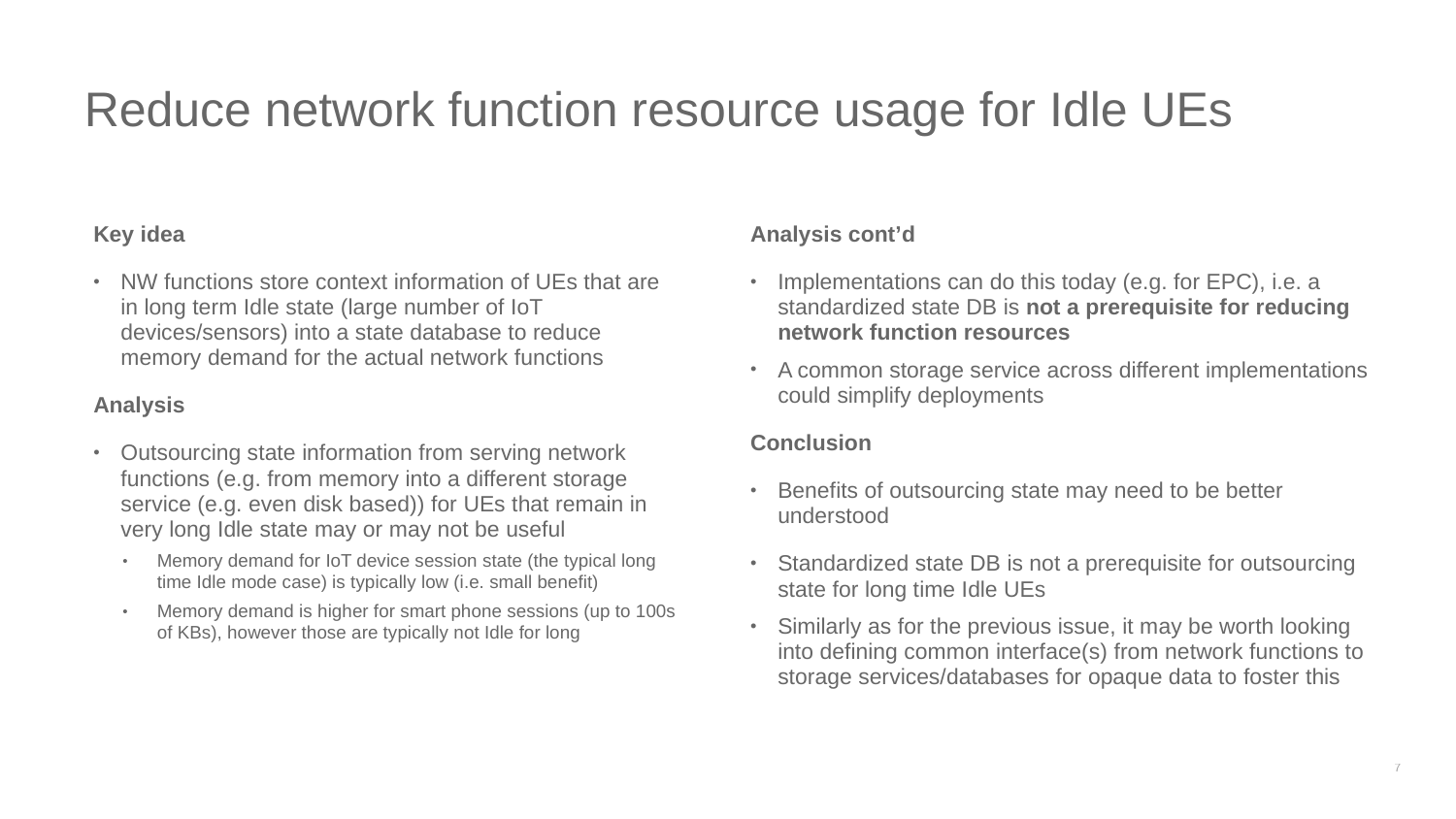

# Reduce network function resource usage for Idle UEs
Key idea
NW functions store context information of UEs that are in long term Idle state (large number of IoT devices/sensors) into a state database to reduce memory demand for the actual network functions
Analysis
Outsourcing state information from serving network functions (e.g. from memory into a different storage service (e.g. even disk based)) for UEs that remain in very long Idle state may or may not be useful
Memory demand for IoT device session state (the typical long time Idle mode case) is typically low (i.e. small benefit)
Memory demand is higher for smart phone sessions (up to 100s of KBs), however those are typically not Idle for long

Analysis cont’d
Implementations can do this today (e.g. for EPC), i.e. a standardized state DB is not a prerequisite for reducing network function resources
A common storage service across different implementations could simplify deployments
Conclusion
Benefits of outsourcing state may need to be better understood
Standardized state DB is not a prerequisite for outsourcing state for long time Idle UEs
Similarly as for the previous issue, it may be worth looking into defining common interface(s) from network functions to storage services/databases for opaque data to foster this